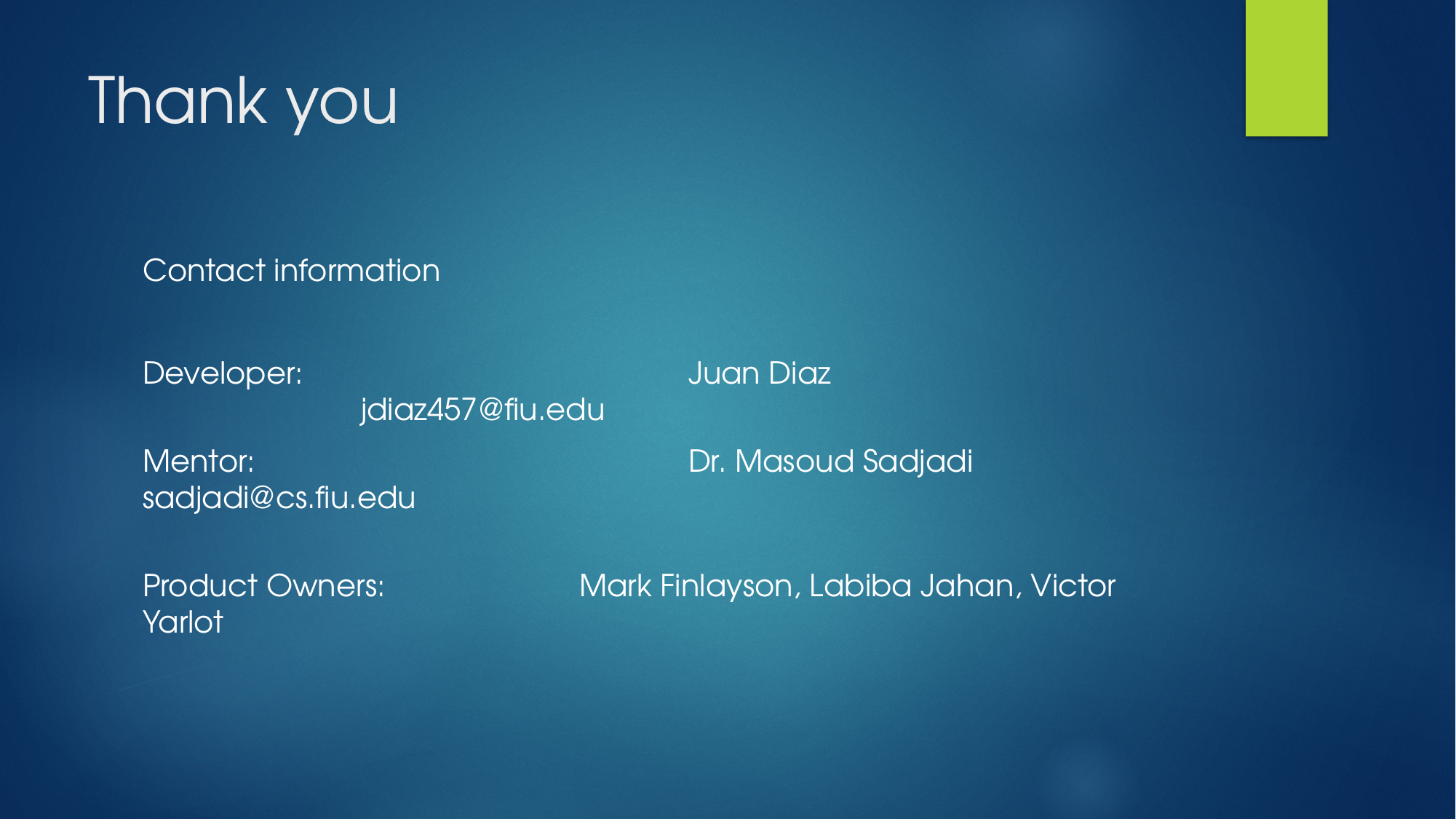

# Thank you
Contact information

Developer:				Juan Diaz					jdiaz457@fiu.edu
Mentor:				Dr. Masoud Sadjadi		sadjadi@cs.fiu.edu
Product Owners:		Mark Finlayson, Labiba Jahan, Victor Yarlot